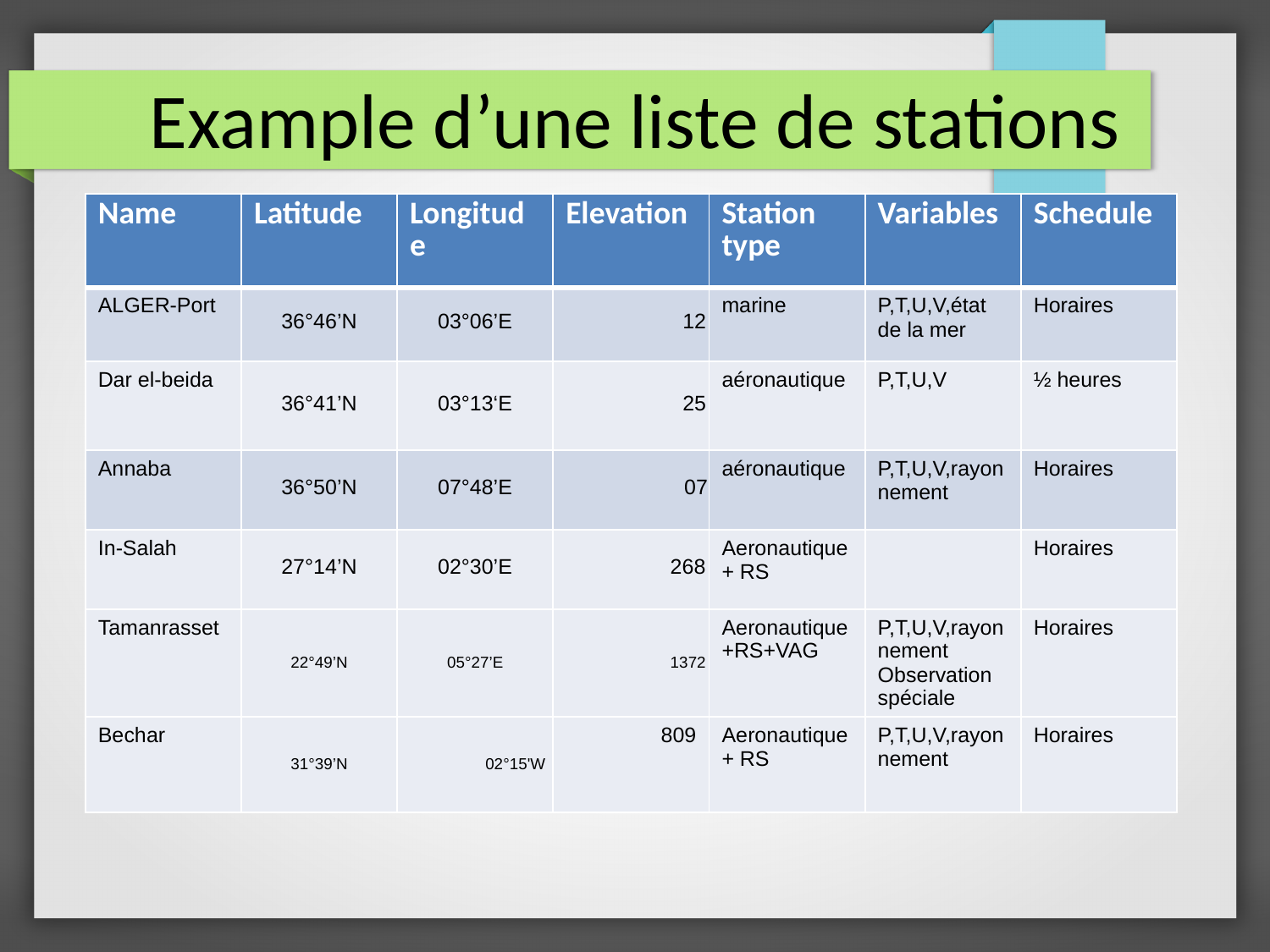

Example d’une liste de stations
| Name | Latitude | Longitude | Elevation | Station type | Variables | Schedule |
| --- | --- | --- | --- | --- | --- | --- |
| ALGER-Port | 36°46’N | 03°06’E | 12 | marine | P,T,U,V,état de la mer | Horaires |
| Dar el-beida | 36°41’N | 03°13‘E | 25 | aéronautique | P,T,U,V | ½ heures |
| Annaba | 36°50’N | 07°48’E | 07 | aéronautique | P,T,U,V,rayonnement | Horaires |
| In-Salah | 27°14’N | 02°30’E | 268 | Aeronautique + RS |  | Horaires |
| Tamanrasset | 22°49’N | 05°27’E | 1372 | Aeronautique+RS+VAG | P,T,U,V,rayonnement Observation spéciale | Horaires |
| Bechar | 31°39’N | 02°15'W | 809 | Aeronautique + RS | P,T,U,V,rayonnement | Horaires |